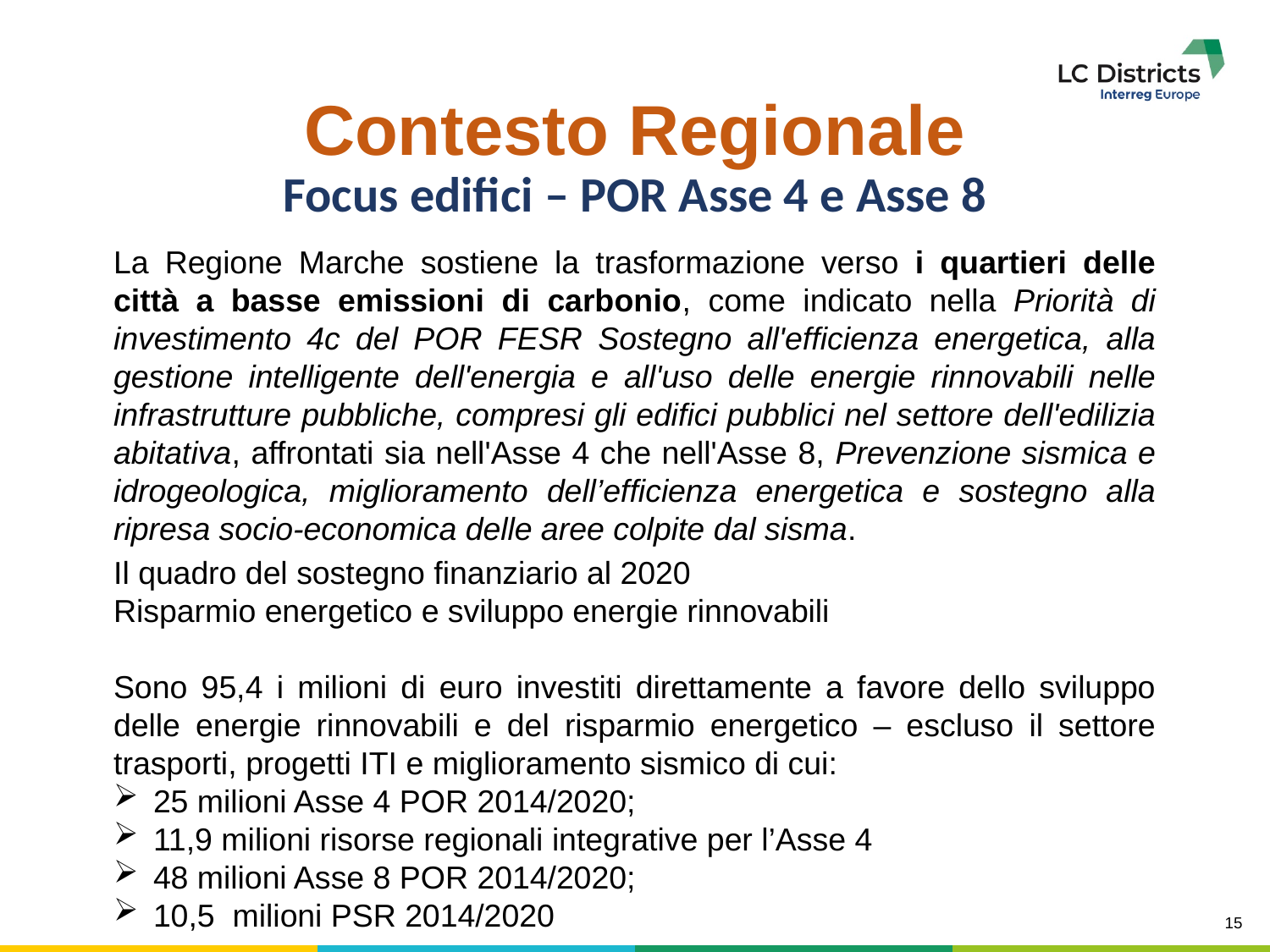

# Contesto Regionale
Focus edifici – POR Asse 4 e Asse 8
La Regione Marche sostiene la trasformazione verso i quartieri delle città a basse emissioni di carbonio, come indicato nella Priorità di investimento 4c del POR FESR Sostegno all'efficienza energetica, alla gestione intelligente dell'energia e all'uso delle energie rinnovabili nelle infrastrutture pubbliche, compresi gli edifici pubblici nel settore dell'edilizia abitativa, affrontati sia nell'Asse 4 che nell'Asse 8, Prevenzione sismica e idrogeologica, miglioramento dell’efficienza energetica e sostegno alla ripresa socio-economica delle aree colpite dal sisma.
Il quadro del sostegno finanziario al 2020
Risparmio energetico e sviluppo energie rinnovabili

Sono 95,4 i milioni di euro investiti direttamente a favore dello sviluppo delle energie rinnovabili e del risparmio energetico – escluso il settore trasporti, progetti ITI e miglioramento sismico di cui:
25 milioni Asse 4 POR 2014/2020;
11,9 milioni risorse regionali integrative per l’Asse 4
48 milioni Asse 8 POR 2014/2020;
10,5  milioni PSR 2014/2020